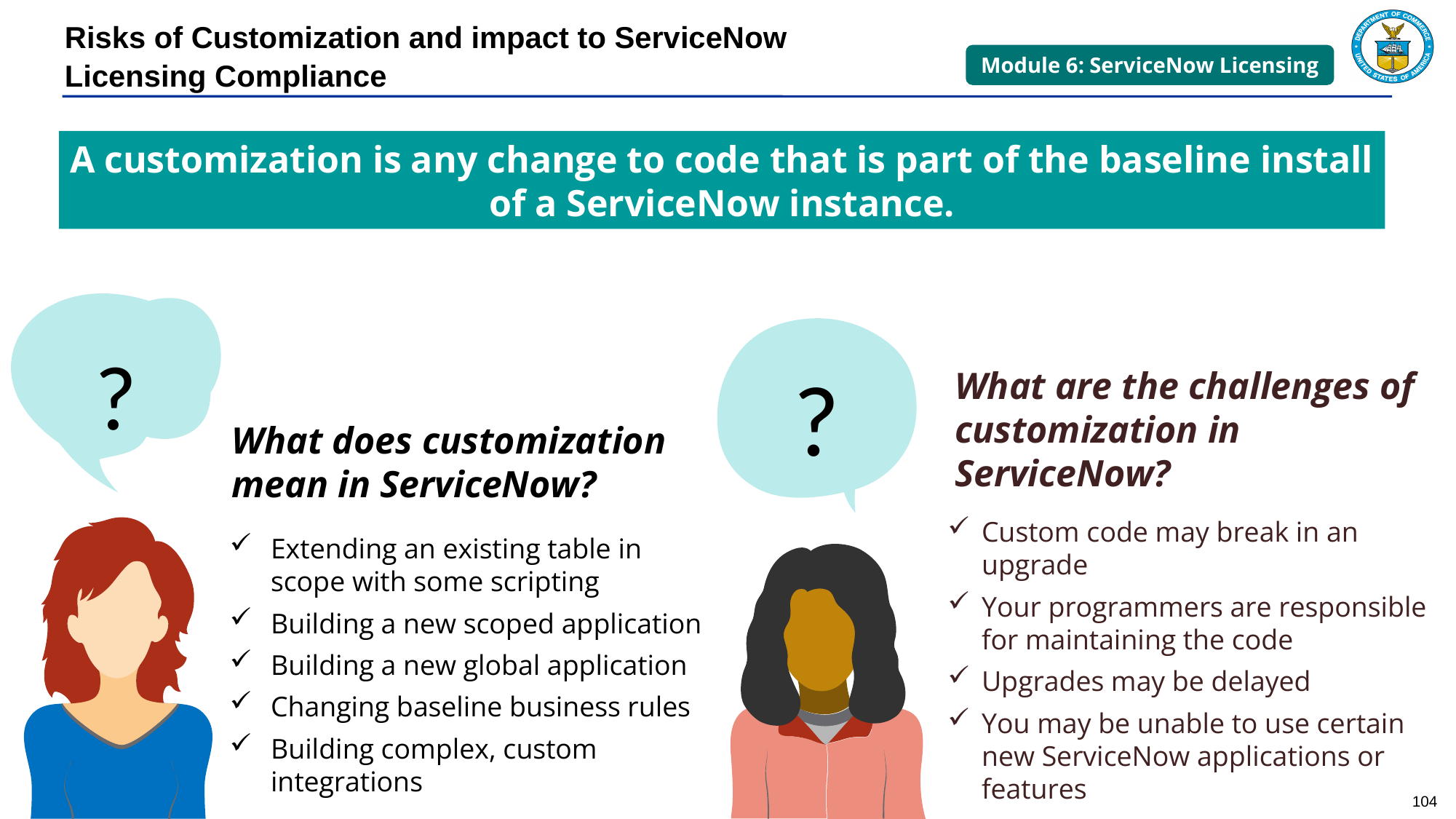

Module 6: ServiceNow Licensing
# Risks of Customization and impact to ServiceNow Licensing Compliance
A customization is any change to code that is part of the baseline install of a ServiceNow instance.
?
?
What are the challenges of customization in ServiceNow?
What does customization mean in ServiceNow?
Custom code may break in an upgrade
Your programmers are responsible for maintaining the code
Upgrades may be delayed
You may be unable to use certain new ServiceNow applications or features

Extending an existing table in scope with some scripting
Building a new scoped application
Building a new global application
Changing baseline business rules
Building complex, custom integrations